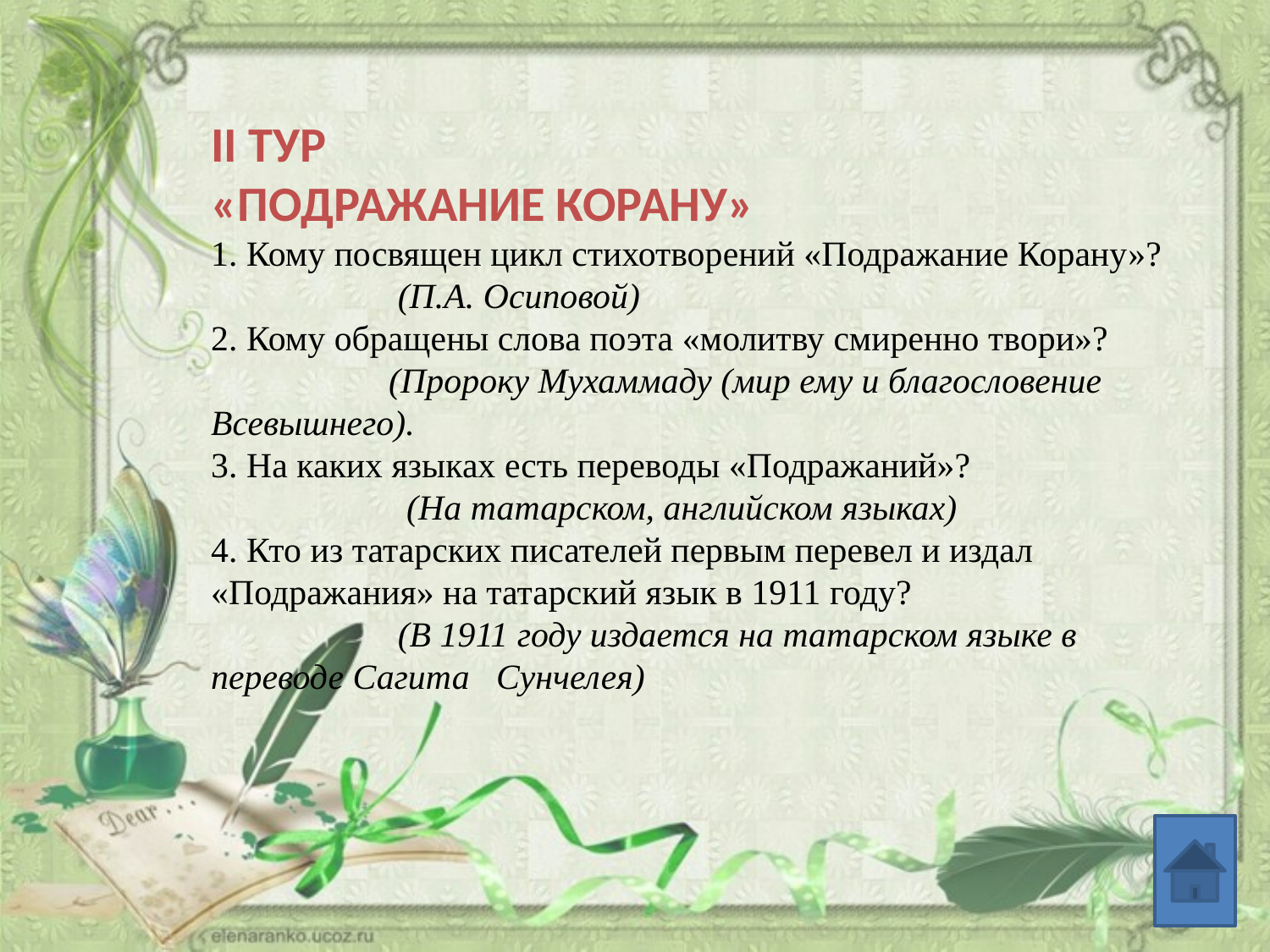

II ТУР
«ПОДРАЖАНИЕ КОРАНУ»
1. Кому посвящен цикл стихотворений «Подражание Корану»?
                     (П.А. Осиповой)
2. Кому обращены слова поэта «молитву смиренно твори»?
                    (Пророку Мухаммаду (мир ему и благословение Всевышнего).
3. На каких языках есть переводы «Подражаний»?
                      (На татарском, английском языках)
4. Кто из татарских писателей первым перевел и издал «Подражания» на татарский язык в 1911 году?
                     (В 1911 году издается на татарском языке в       переводе Сагита   Сунчелея)